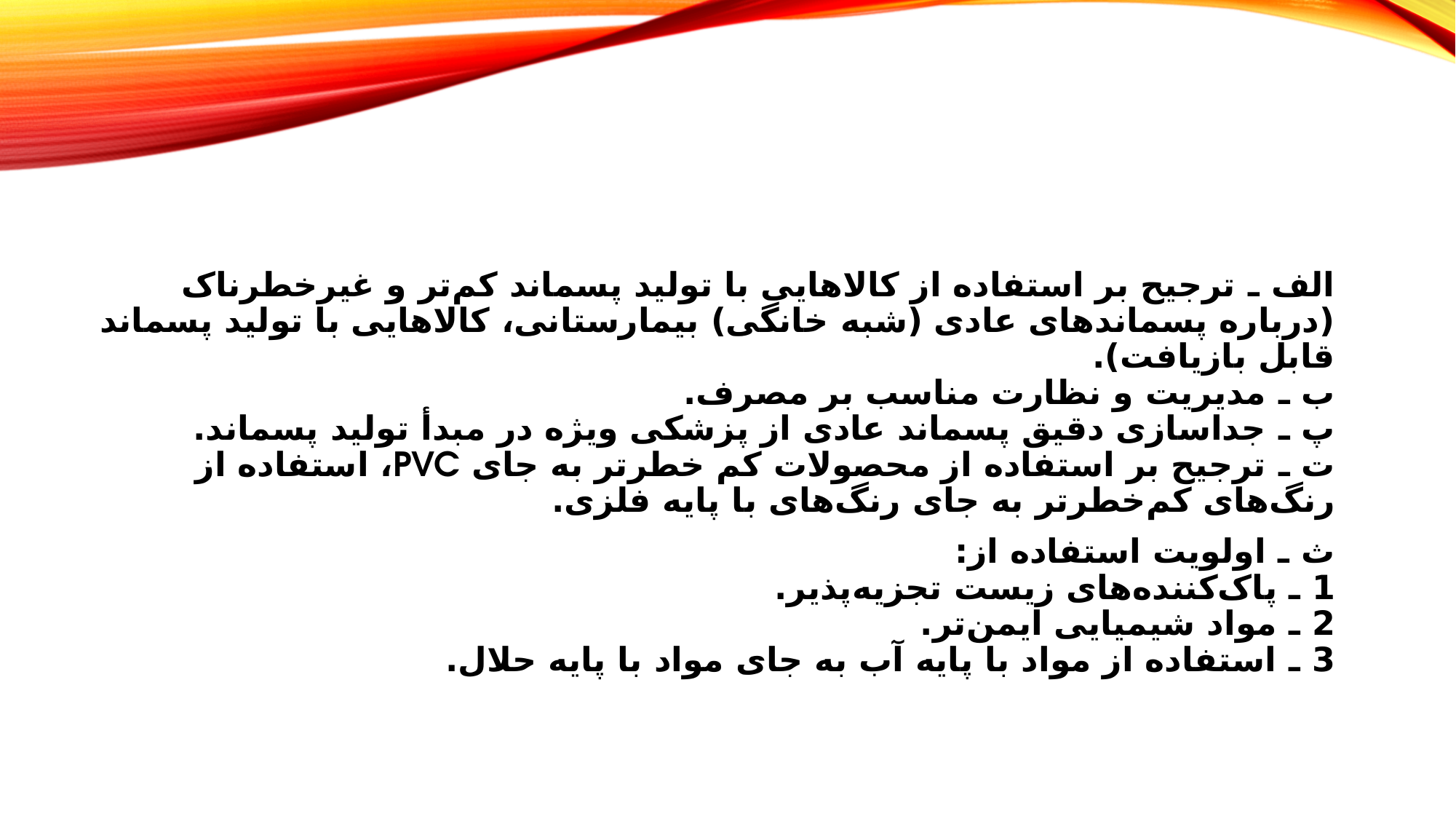

الف ـ ترجیح بر استفاده از کالاهایی با تولید پسماند کم‌تر و غیرخطرناک (درباره پسماندهای عادی (شبه‌ خانگی) بیمارستانی، کالاهایی با تولید پسماند قابل بازیافت).
ب ـ مدیریت و نظارت مناسب بر مصرف.
پ ـ جداسازی دقیق پسماند عادی از پزشکی ویژه در مبدأ تولید پسماند.
ت ـ ترجیح بر استفاده از محصولات کم خطرتر به جای PVC، استفاده از رنگ‌های کم‌خطرتر به جای رنگ‌های با پایه فلزی.
ث ـ اولویت استفاده از:
1 ـ پاک‌کننده‌های زیست تجزیه‌پذیر.
2 ـ مواد شیمیایی ایمن‌تر.
3 ـ استفاده از مواد با پایه آب به جای مواد با پایه حلال.